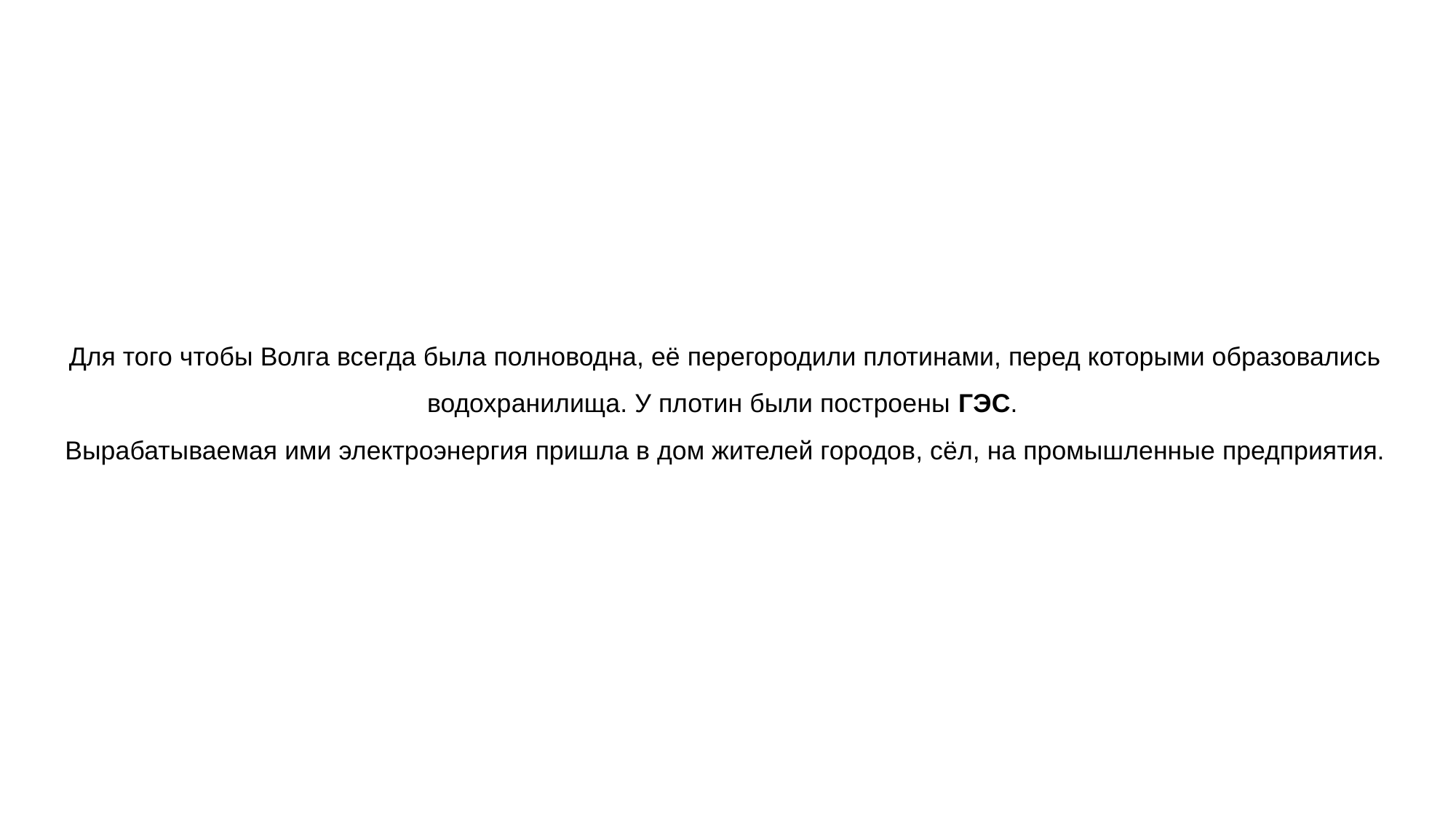

# Для того чтобы Волга всегда была полноводна, её перегородили плотинами, перед которыми образовались водохранилища. У плотин были построены ГЭС. Вырабатываемая ими электроэнергия пришла в дом жителей городов, сёл, на промышленные предприятия.